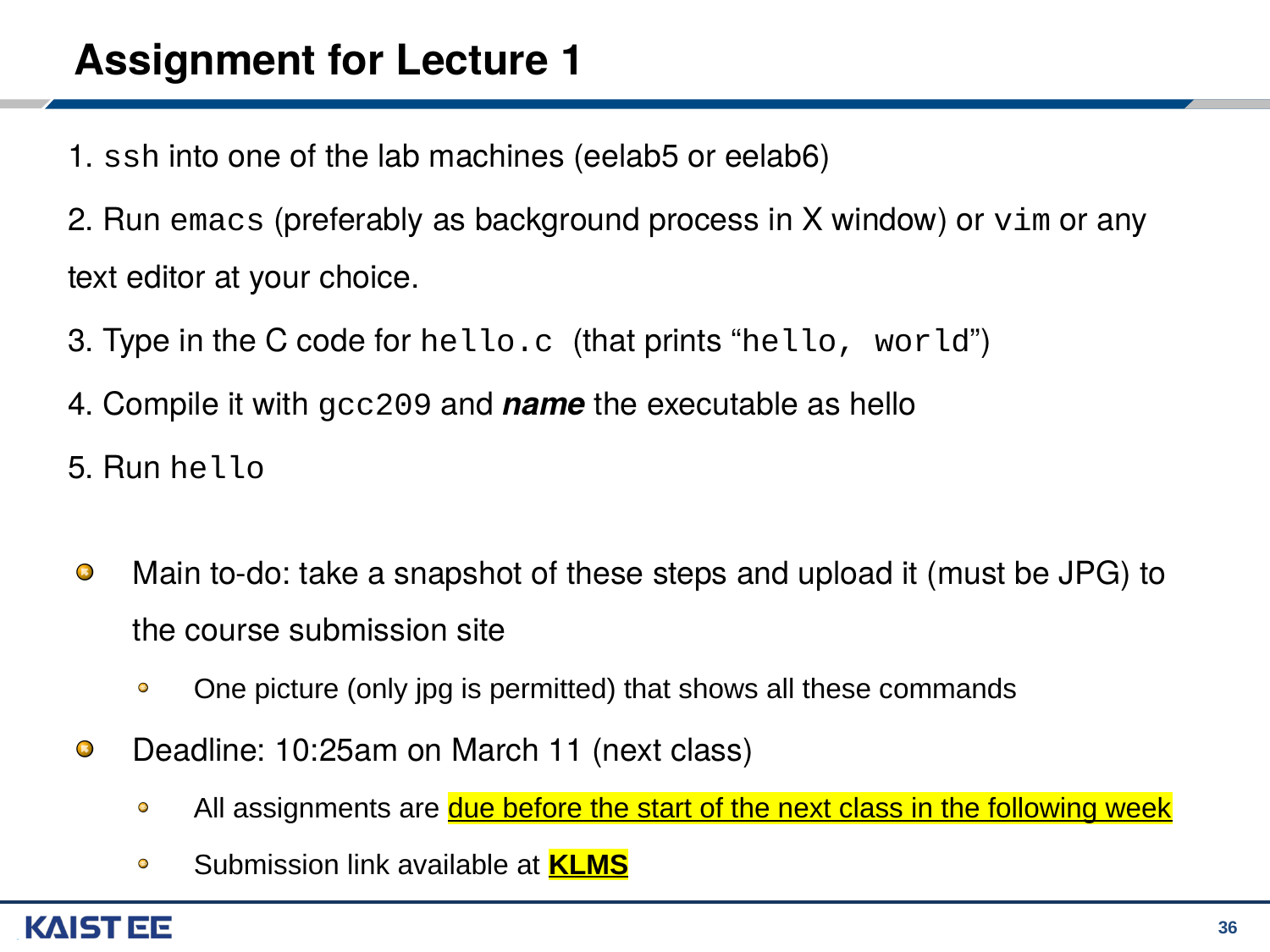

# Assignment for Lecture 1
1. ssh into one of the lab machines (eelab5 or eelab6)
2. Run emacs (preferably as background process in X window) or vim or any text editor at your choice.
3. Type in the C code for hello.c (that prints “hello, world”)
4. Compile it with gcc209 and name the executable as hello
5. Run hello

Main to-do: take a snapshot of these steps and upload it (must be JPG) to the course submission site
One picture (only jpg is permitted) that shows all these commands
Deadline: 10:25am on March 11 (next class)
All assignments are due before the start of the next class in the following week
Submission link available at KLMS